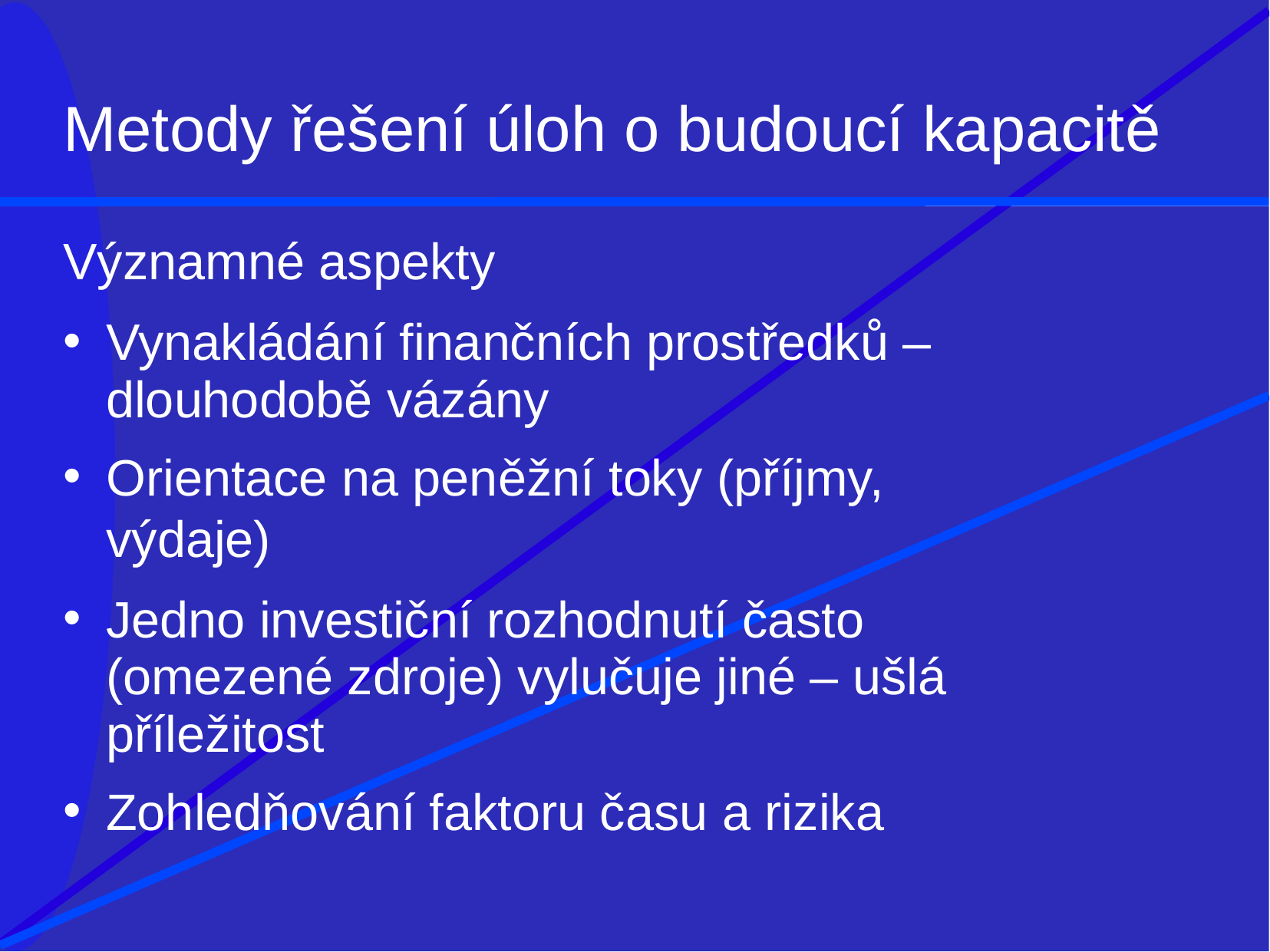

# Metody řešení úloh o budoucí kapacitě
Významné aspekty
Vynakládání finančních prostředků – dlouhodobě vázány
Orientace na peněžní toky (příjmy, výdaje)
Jedno investiční rozhodnutí často (omezené zdroje) vylučuje jiné – ušlá příležitost
Zohledňování faktoru času a rizika